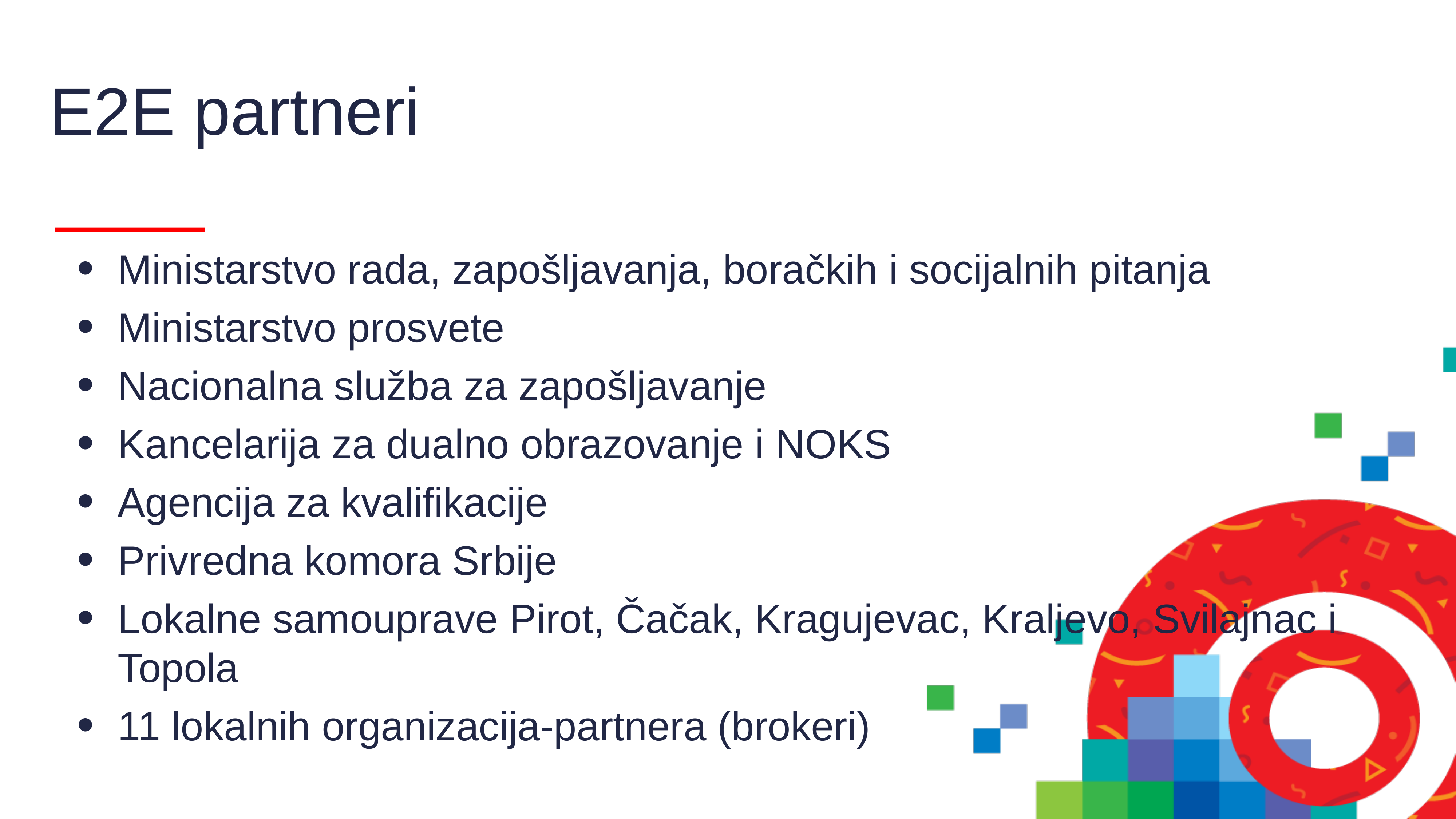

# E2E partneri
Ministarstvo rada, zapošljavanja, boračkih i socijalnih pitanja
Ministarstvo prosvete
Nacionalna služba za zapošljavanje
Kancelarija za dualno obrazovanje i NOKS
Agencija za kvalifikacije
Privredna komora Srbije
Lokalne samouprave Pirot, Čačak, Kragujevac, Kraljevo, Svilajnac i Topola
11 lokalnih organizacija-partnera (brokeri)